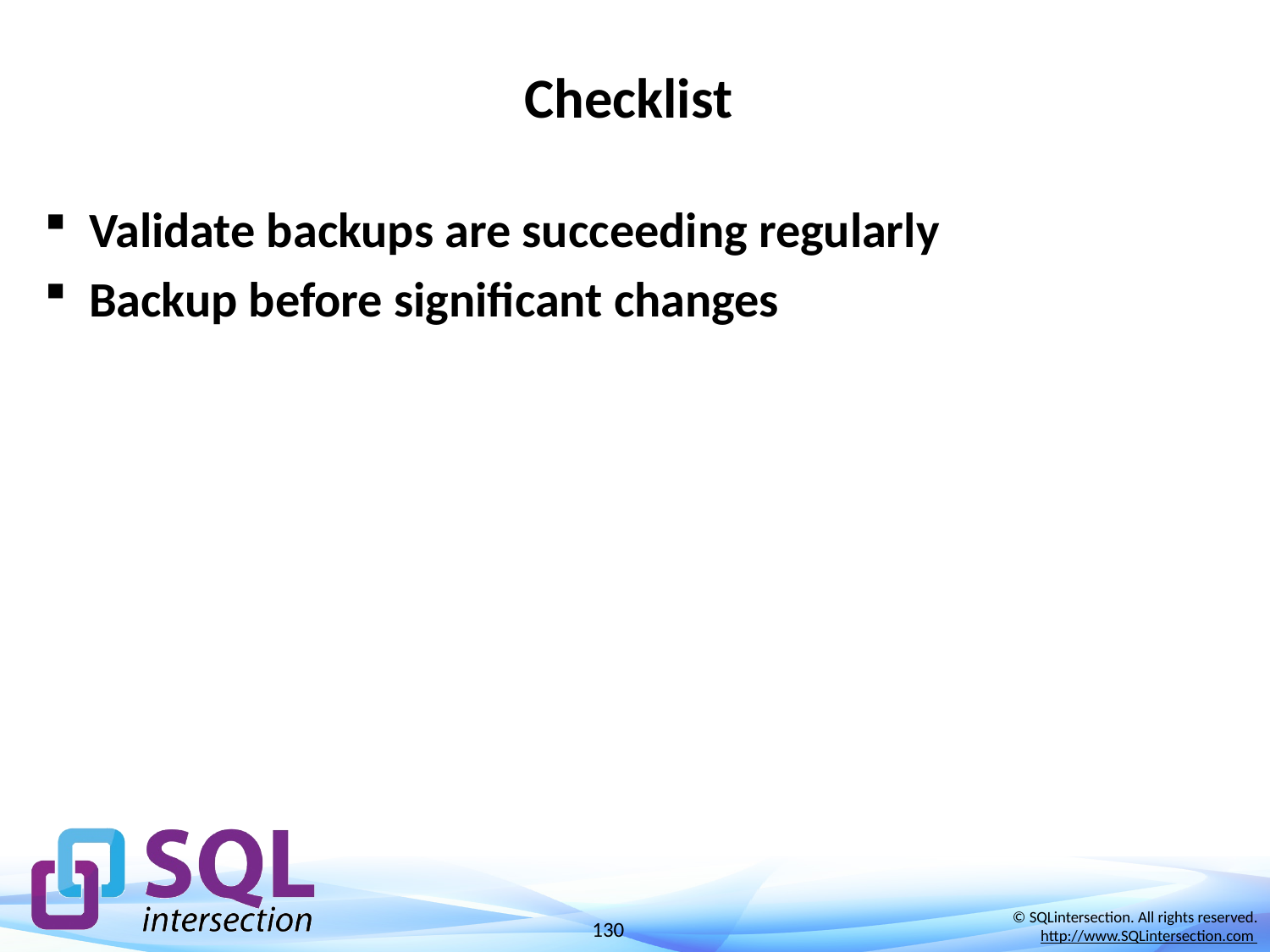

# Checklist
Validate backups are succeeding regularly
Backup before significant changes